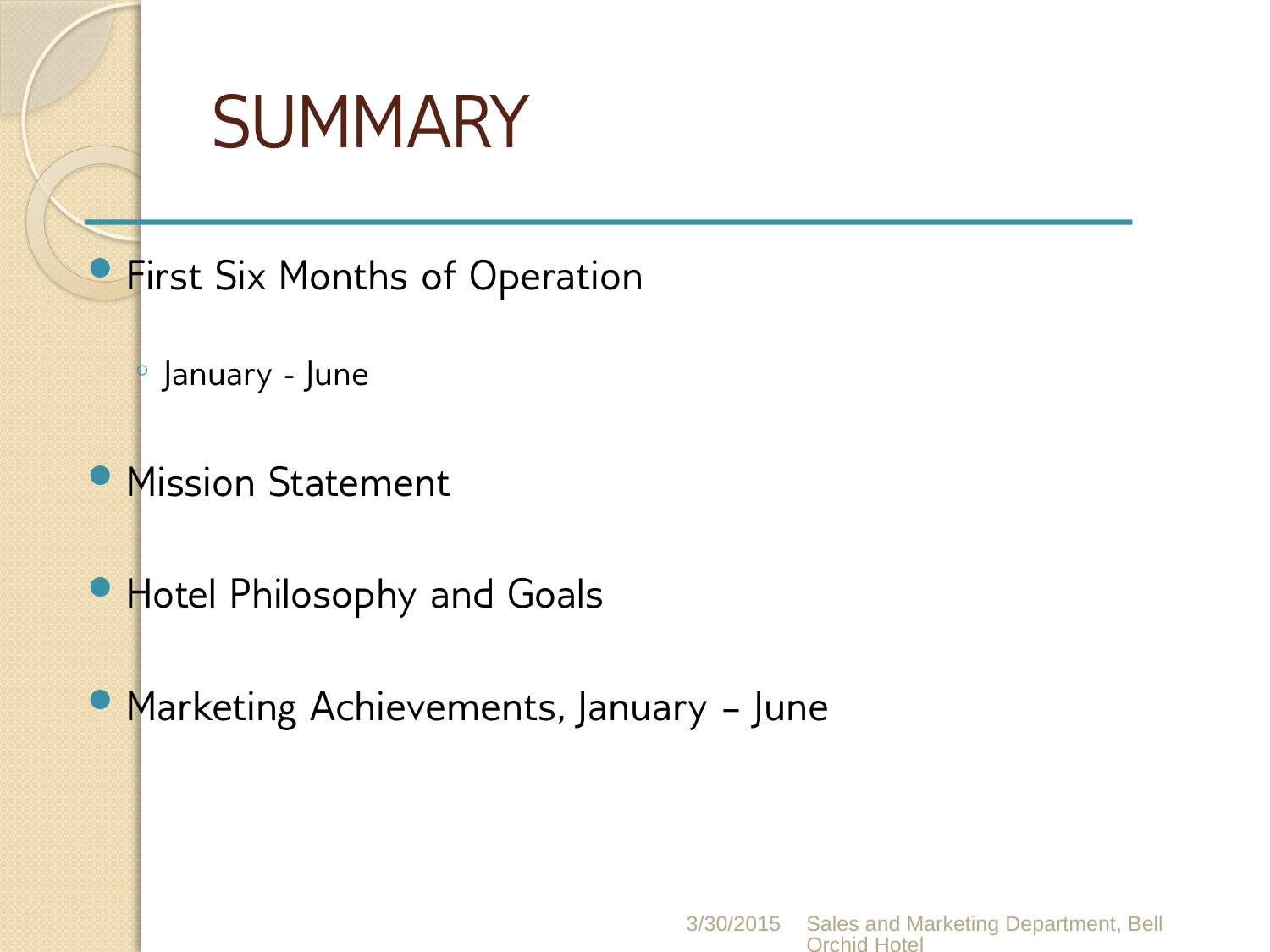

# SUMMARY
First Six Months of Operation
January - June
Mission Statement
Hotel Philosophy and Goals
Marketing Achievements, January – June

3/30/2015
Sales and Marketing Department, Bell Orchid Hotel